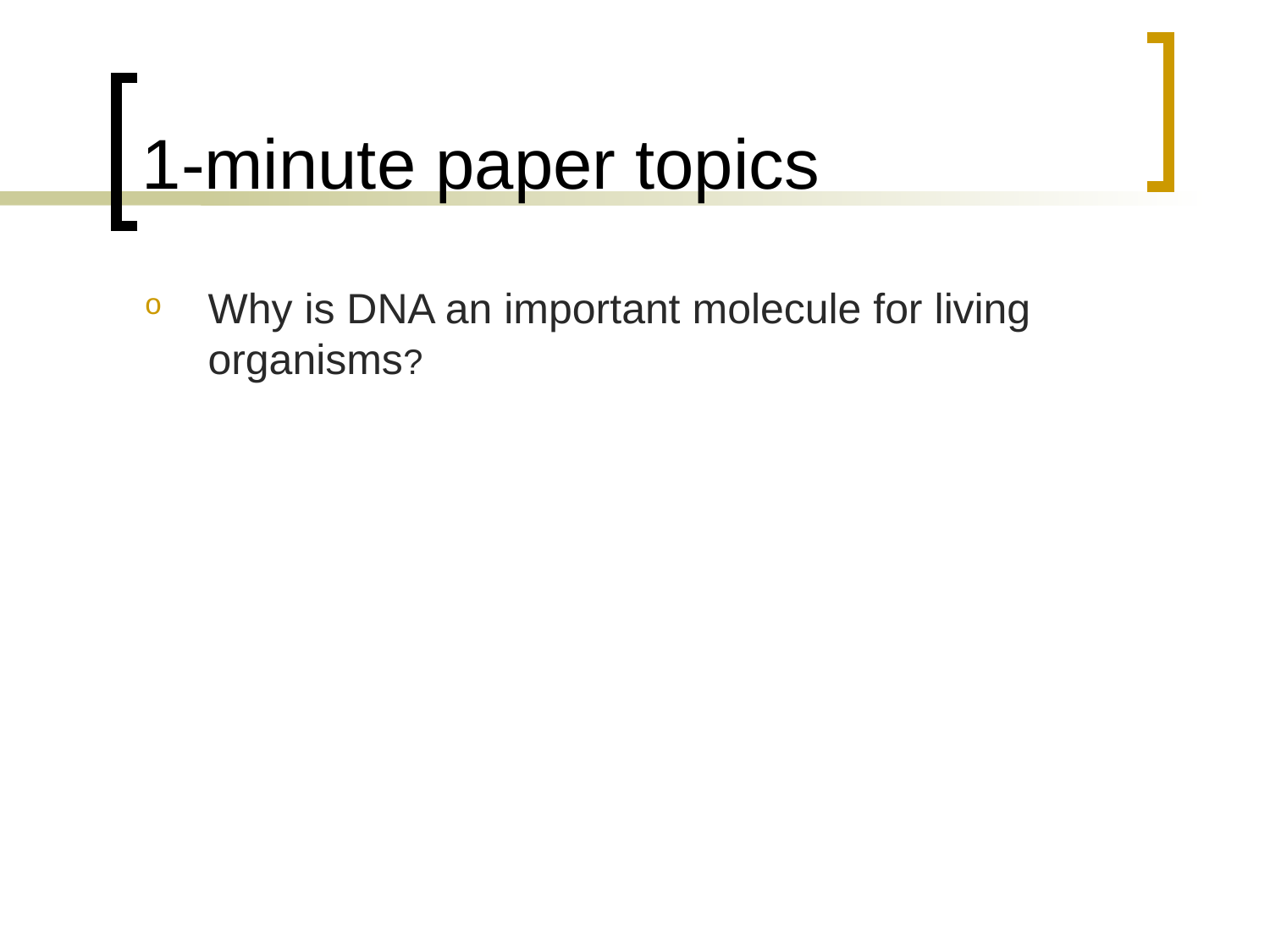

# 1-minute paper topics
Why is DNA an important molecule for living organisms?